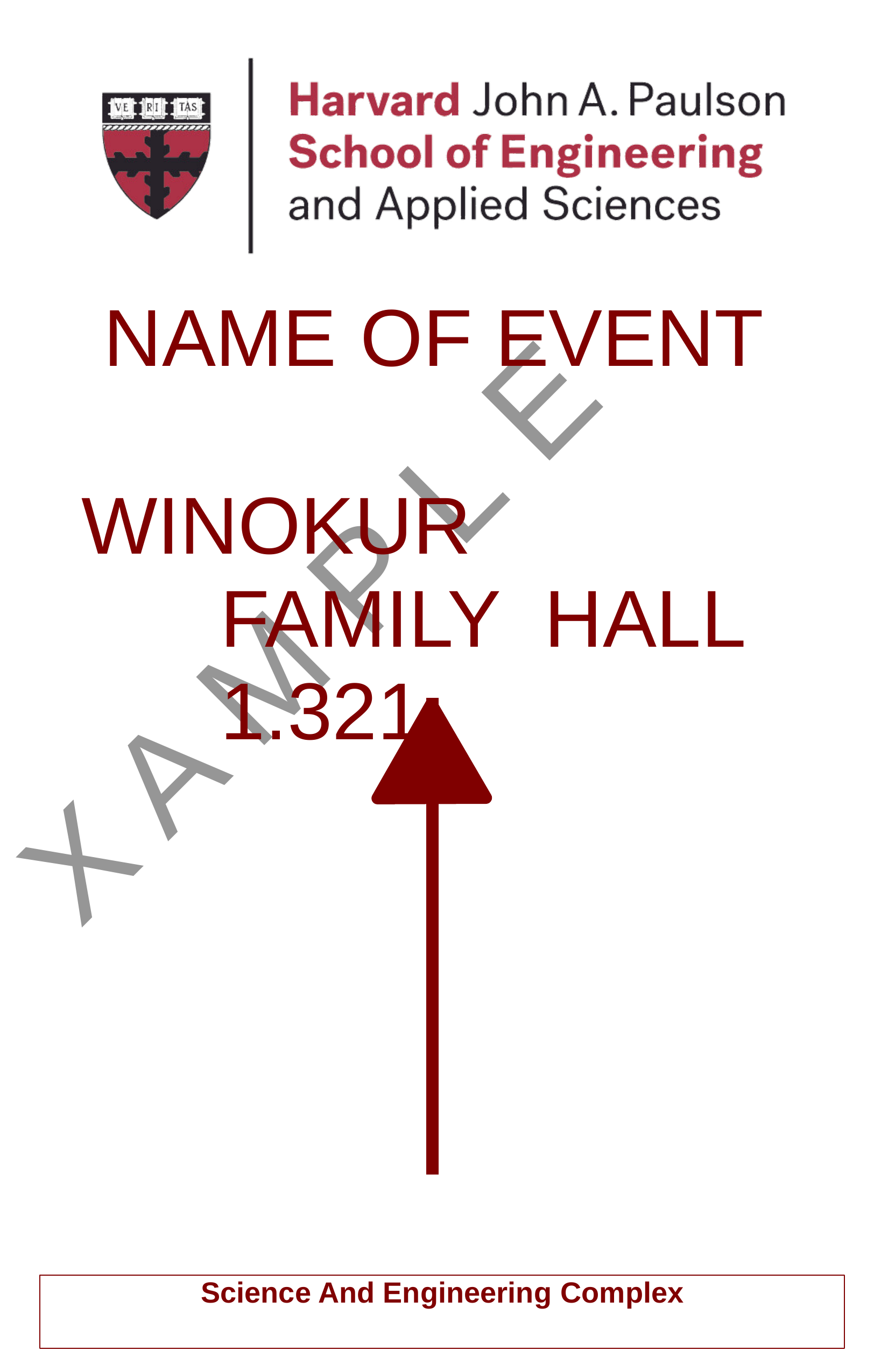

NAME	OF	EVENT
WINOKUR	FAMILY  HALL	1.321
X A M P L E

Science And Engineering Complex